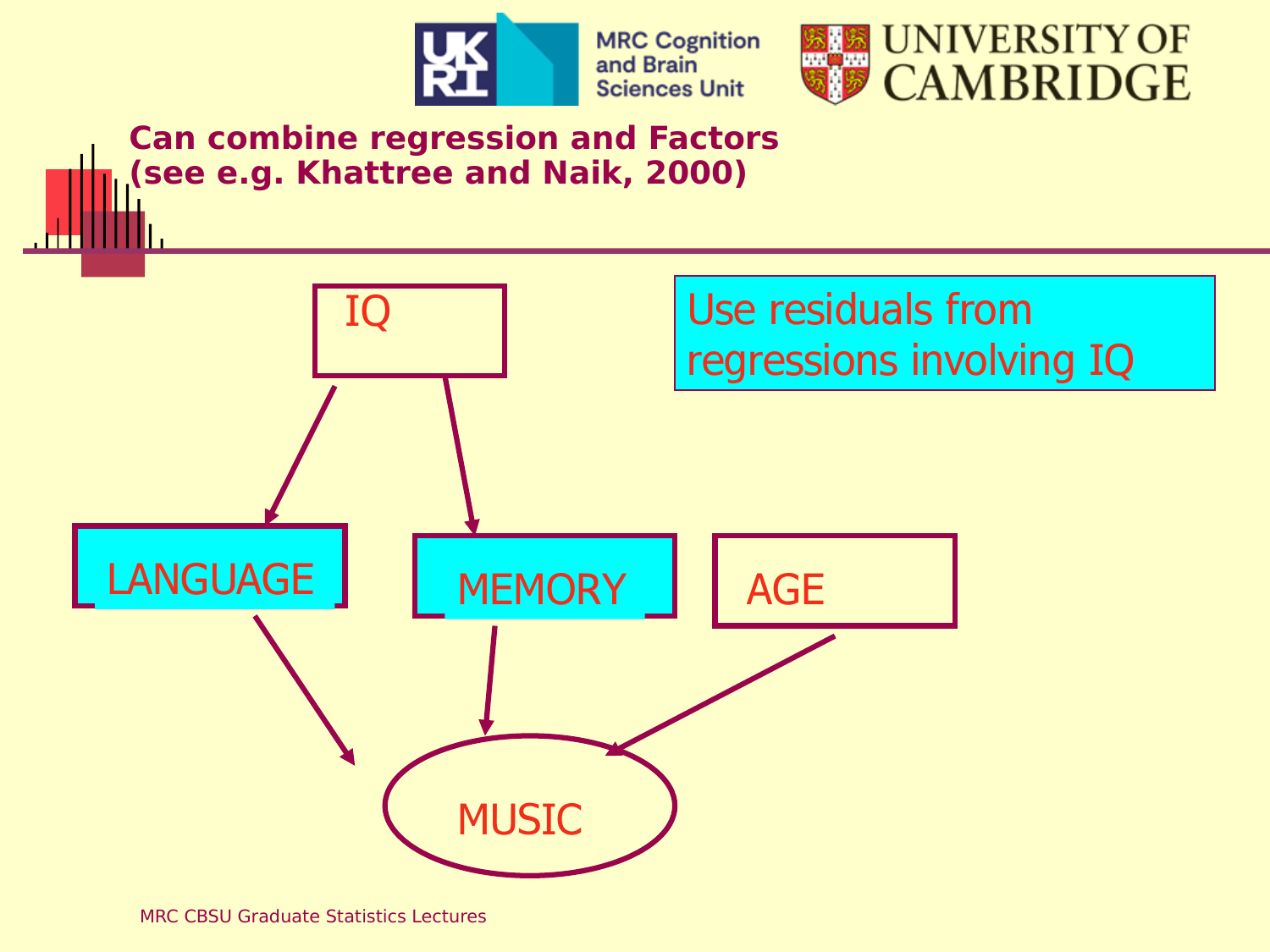

# Can combine regression and Factors (see e.g. Khattree and Naik, 2000)

Use residuals from regressions involving IQ
IQ

LANGUAGE
MEMORY
AGE

MUSIC
MRC CBSU Graduate Statistics Lectures